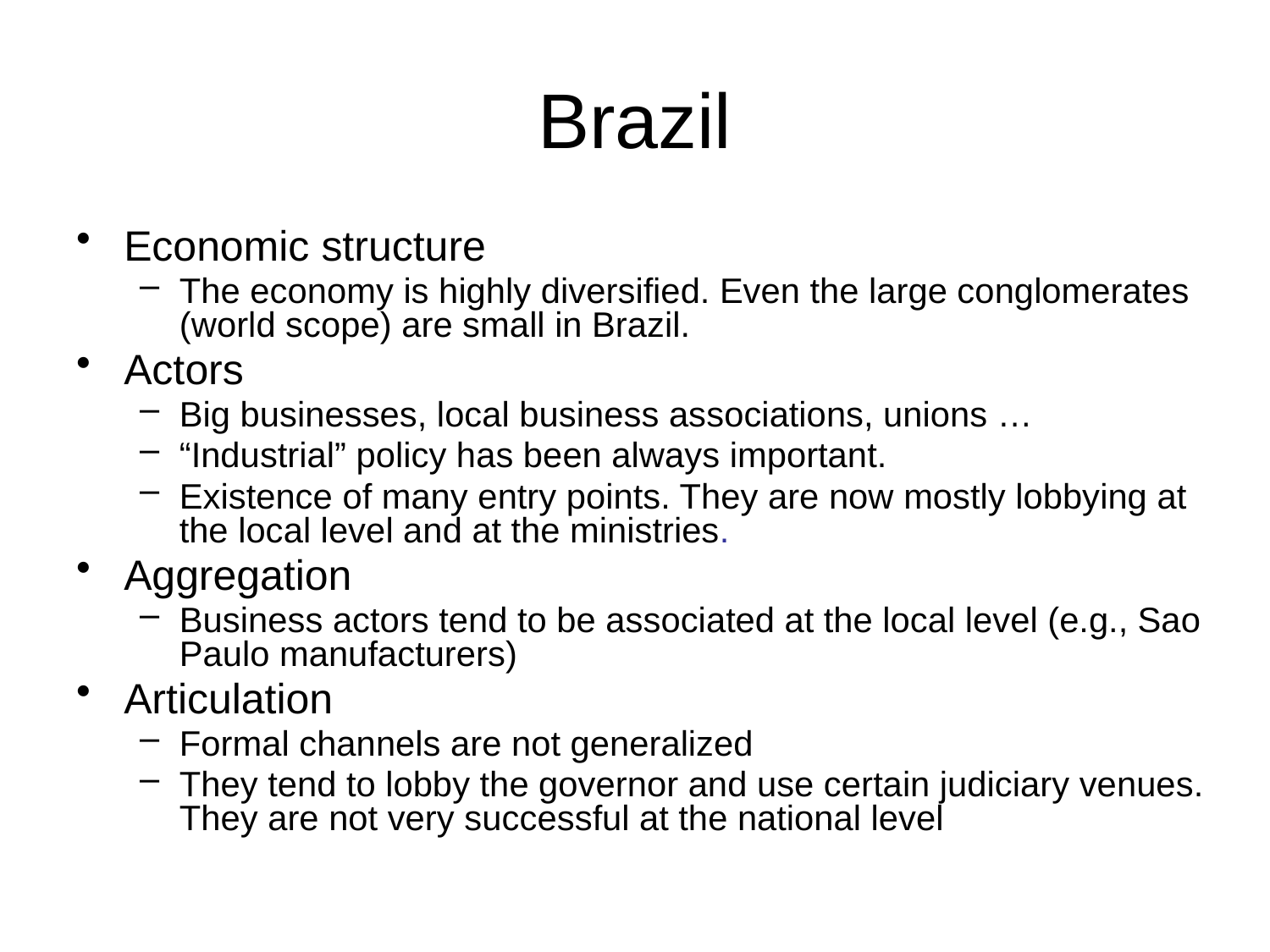

# Brazil
Economic structure
The economy is highly diversified. Even the large conglomerates (world scope) are small in Brazil.
Actors
Big businesses, local business associations, unions …
“Industrial” policy has been always important.
Existence of many entry points. They are now mostly lobbying at the local level and at the ministries.
Aggregation
Business actors tend to be associated at the local level (e.g., Sao Paulo manufacturers)
Articulation
Formal channels are not generalized
They tend to lobby the governor and use certain judiciary venues. They are not very successful at the national level